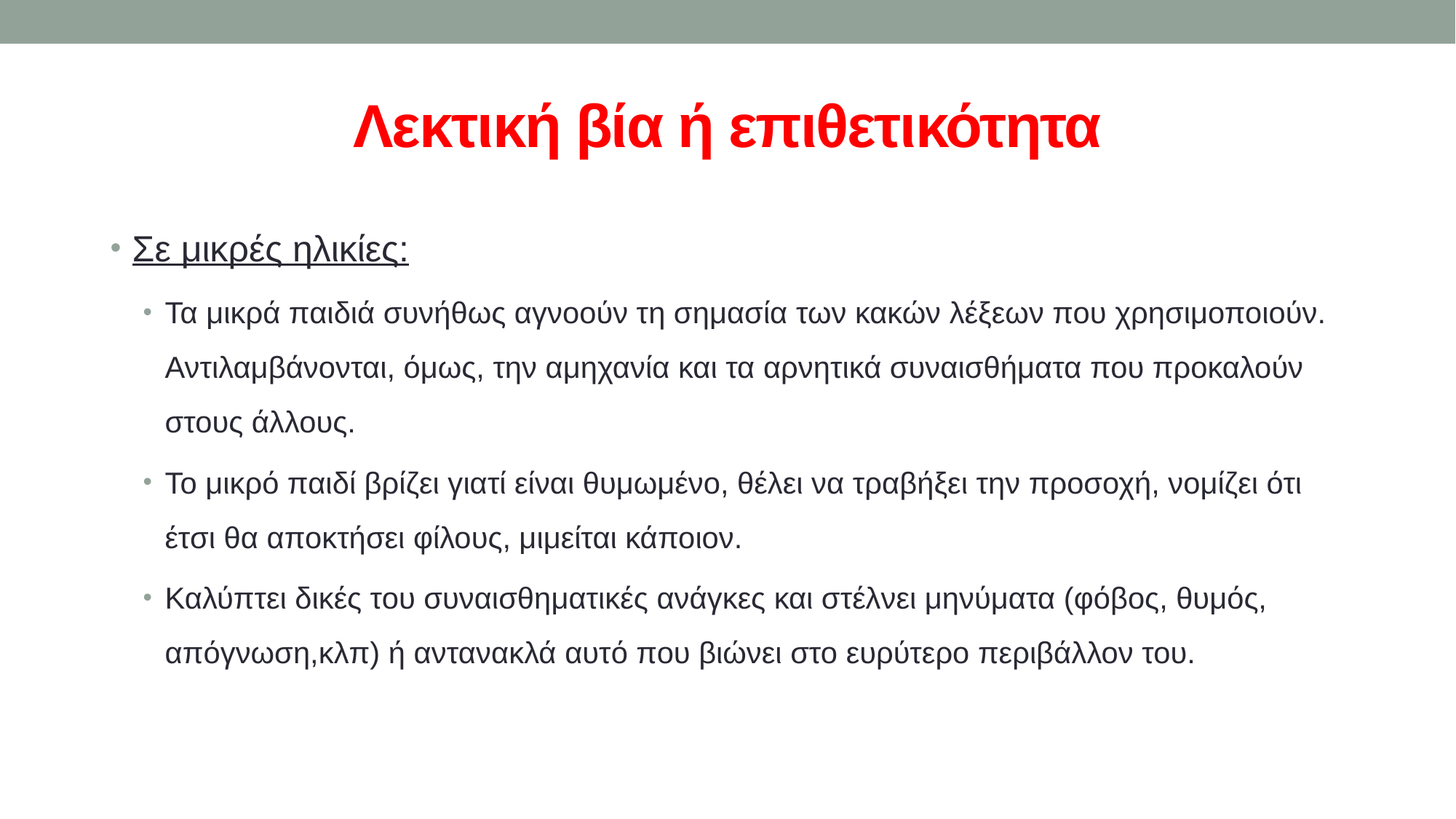

# Λεκτική βία ή επιθετικότητα
Σε μικρές ηλικίες:
Τα μικρά παιδιά συνήθως αγνοούν τη σημασία των κακών λέξεων που χρησιμοποιούν. Αντιλαμβάνονται, όμως, την αμηχανία και τα αρνητικά συναισθήματα που προκαλούν στους άλλους.
Το μικρό παιδί βρίζει γιατί είναι θυμωμένο, θέλει να τραβήξει την προσοχή, νομίζει ότι έτσι θα αποκτήσει φίλους, μιμείται κάποιον.
Καλύπτει δικές του συναισθηματικές ανάγκες και στέλνει μηνύματα (φόβος, θυμός, απόγνωση,κλπ) ή αντανακλά αυτό που βιώνει στο ευρύτερο περιβάλλον του.